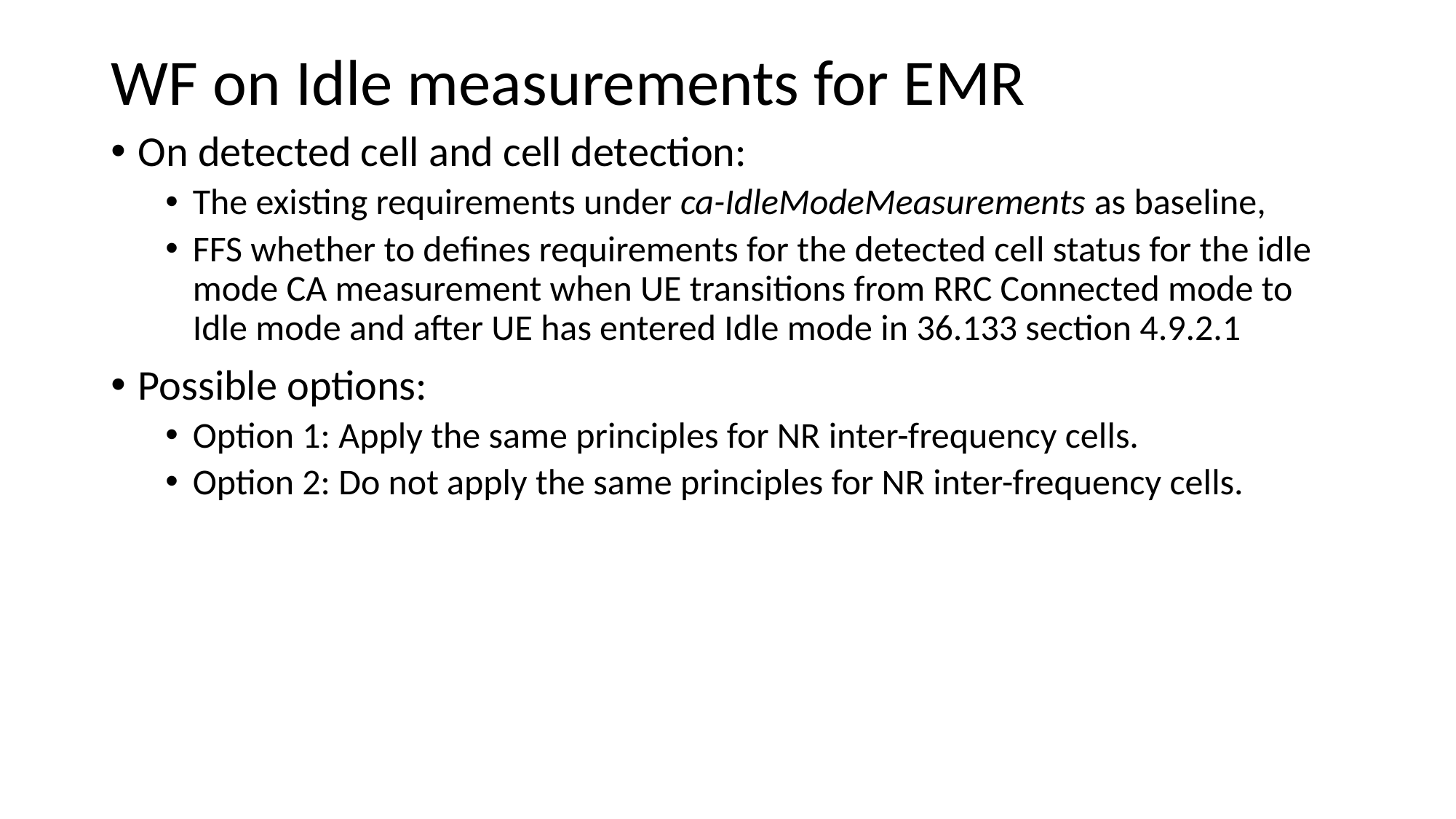

# WF on Idle measurements for EMR
On detected cell and cell detection:
The existing requirements under ca-IdleModeMeasurements as baseline,
FFS whether to defines requirements for the detected cell status for the idle mode CA measurement when UE transitions from RRC Connected mode to Idle mode and after UE has entered Idle mode in 36.133 section 4.9.2.1
Possible options:
Option 1: Apply the same principles for NR inter-frequency cells.
Option 2: Do not apply the same principles for NR inter-frequency cells.